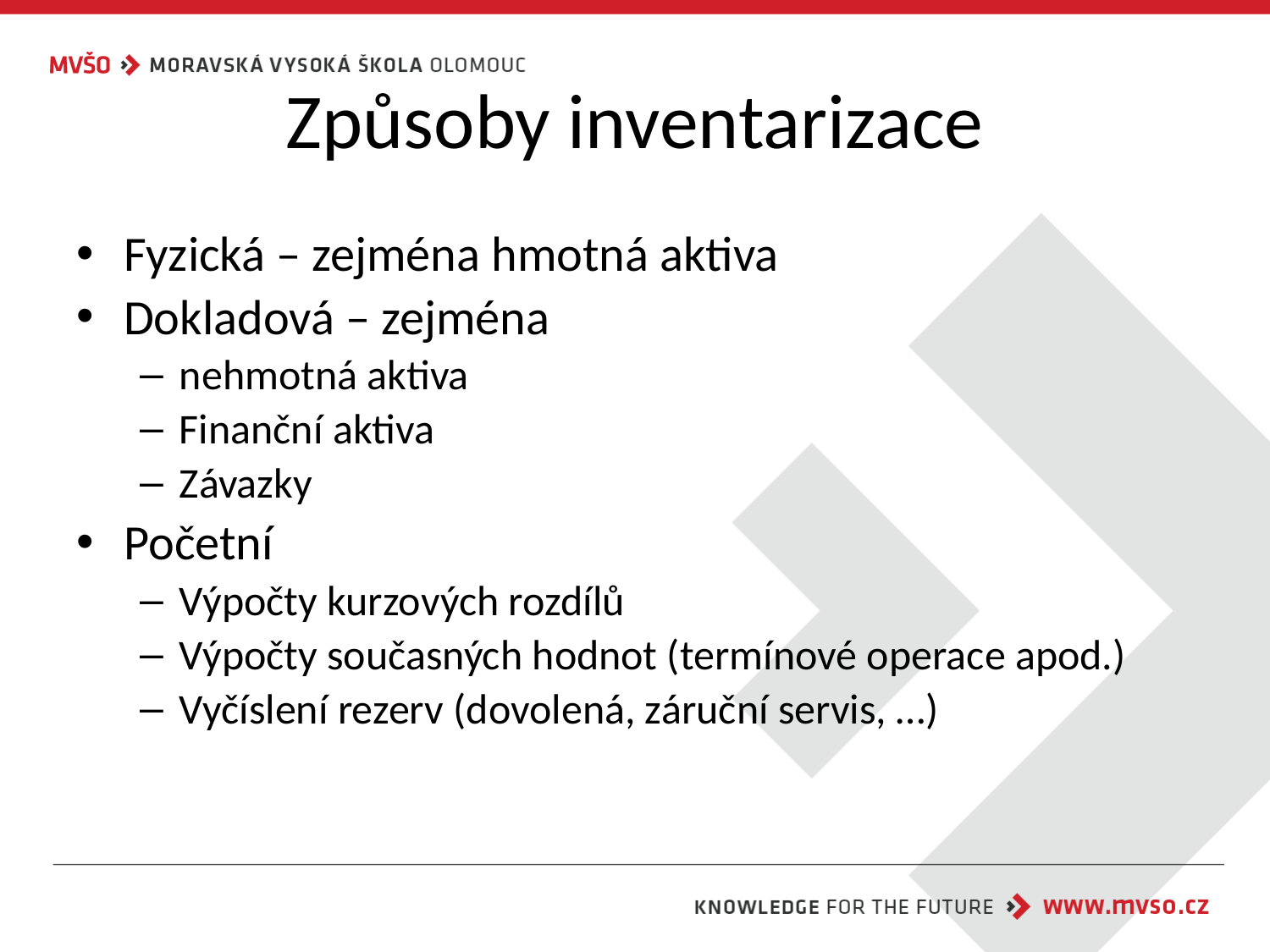

# Způsoby inventarizace
Fyzická – zejména hmotná aktiva
Dokladová – zejména
nehmotná aktiva
Finanční aktiva
Závazky
Početní
Výpočty kurzových rozdílů
Výpočty současných hodnot (termínové operace apod.)
Vyčíslení rezerv (dovolená, záruční servis, …)